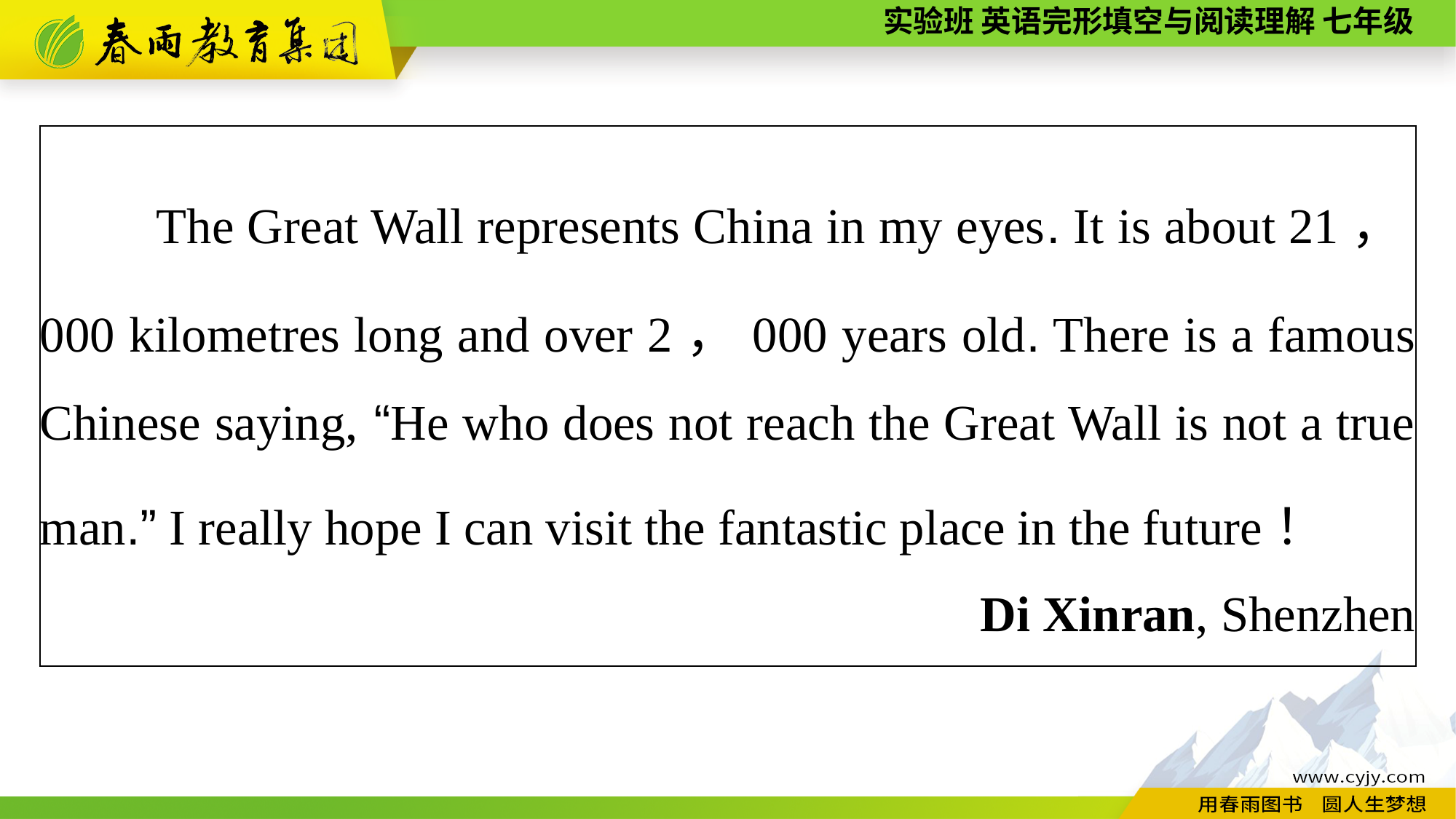

| The Great Wall represents China in my eyes. It is about 21，000 kilometres long and over 2，000 years old. There is a famous Chinese saying, “He who does not reach the Great Wall is not a true man.” I really hope I can visit the fantastic place in the future！ Di Xinran, Shenzhen |
| --- |